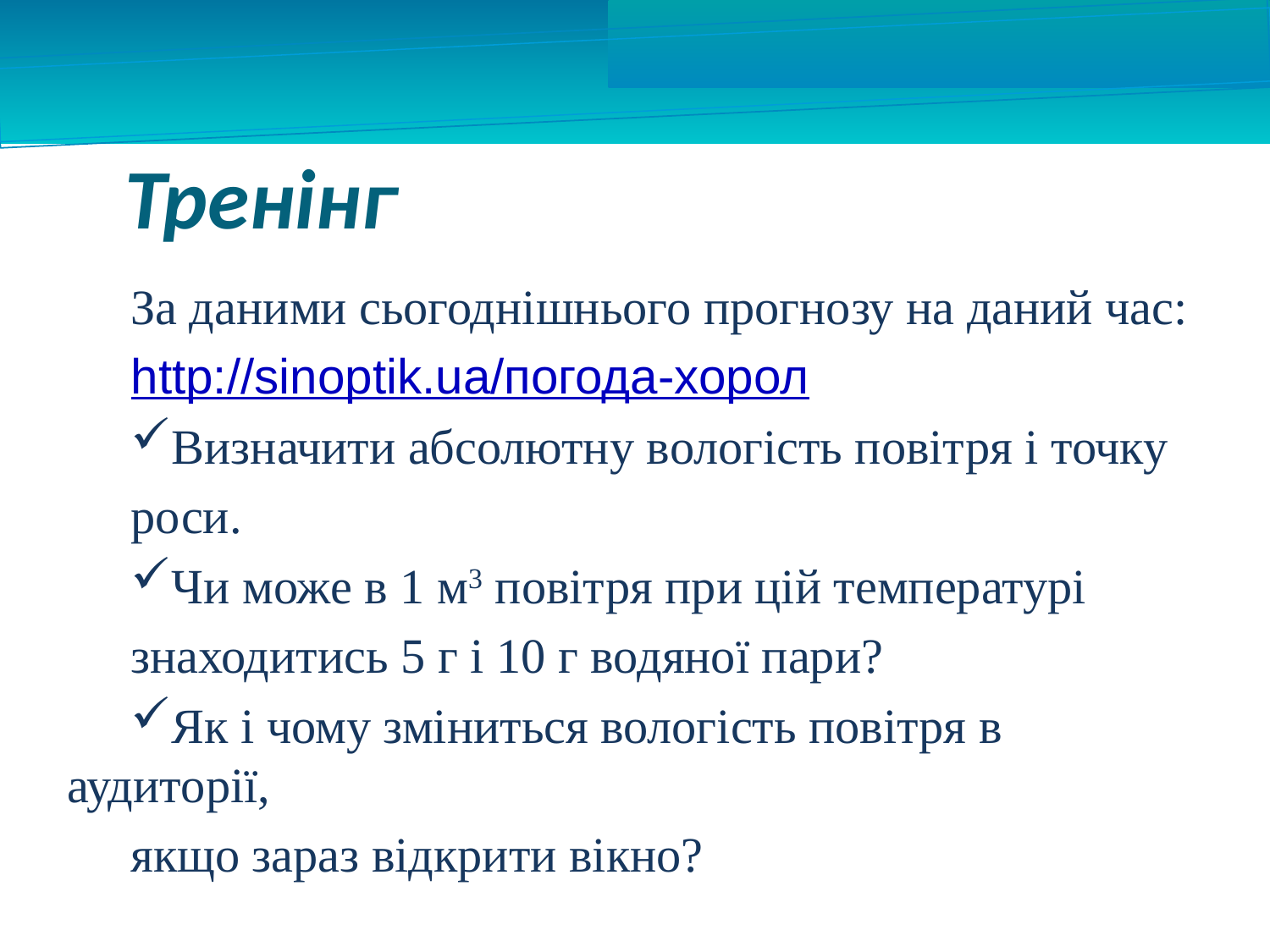

Тренінг
За даними сьогоднішнього прогнозу на даний час:
http://sinoptik.ua/погода-хорол
Визначити абсолютну вологість повітря і точку
роси.
Чи може в 1 м3 повітря при цій температурі
знаходитись 5 г і 10 г водяної пари?
Як і чому зміниться вологість повітря в аудиторії,
якщо зараз відкрити вікно?